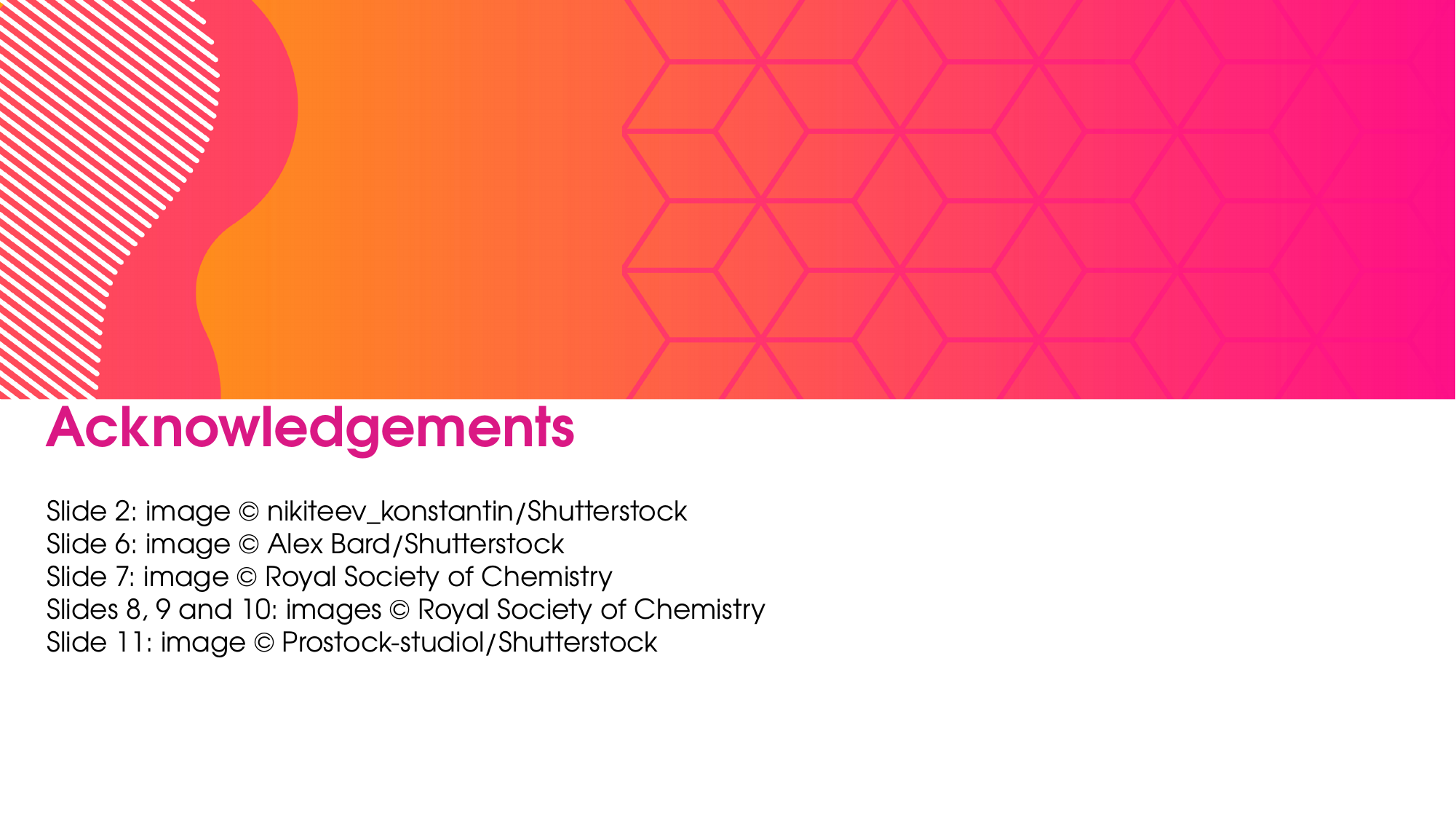

Acknowledgements

Slide 2: image © nikiteev_konstantin/Shutterstock
Slide 6: image © Alex Bard/Shutterstock
Slide 7: image © Royal Society of Chemistry
Slides 8, 9 and 10: images © Royal Society of Chemistry
Slide 11: image © Prostock-studiol/Shutterstock